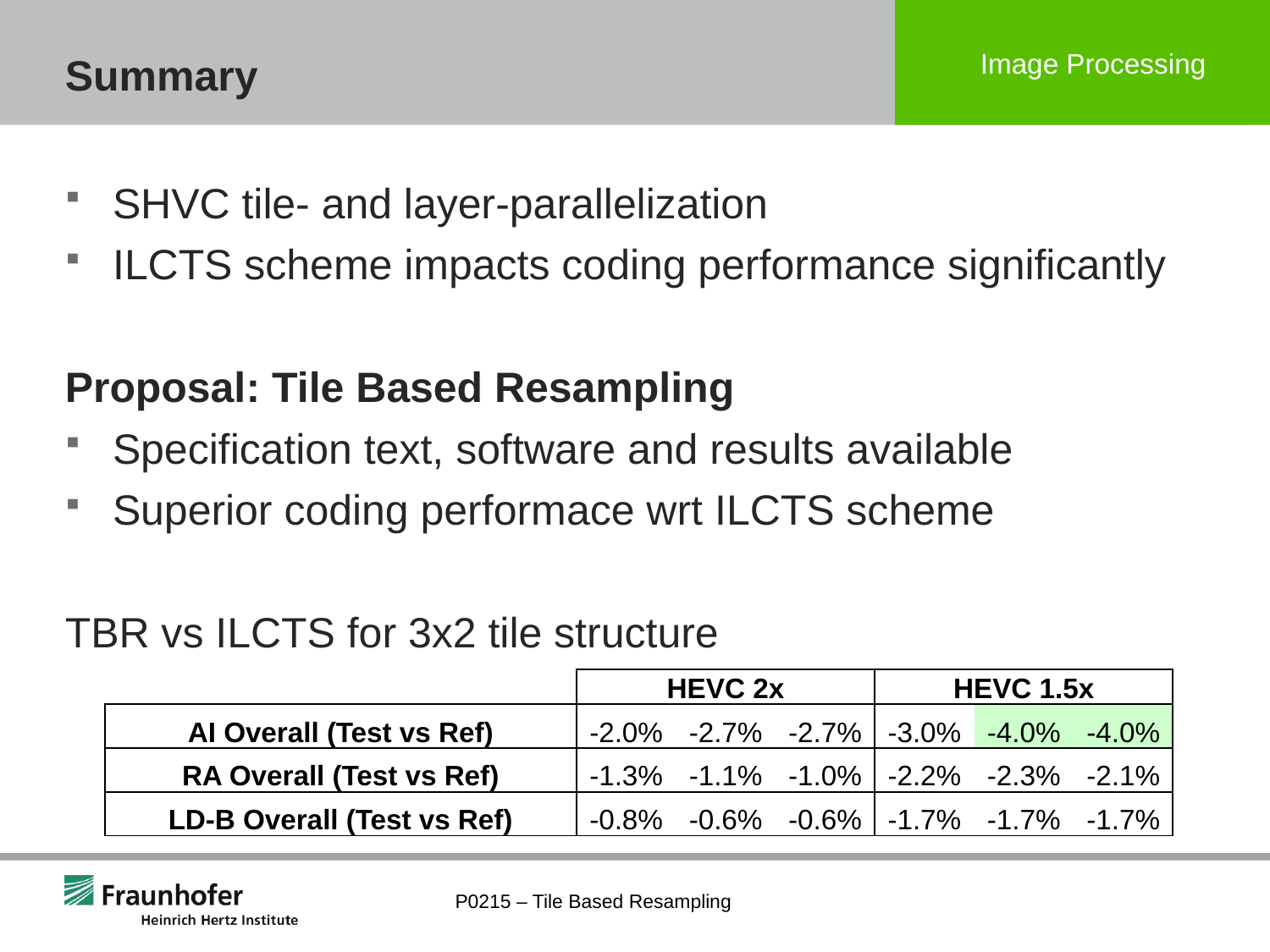

# Summary
SHVC tile- and layer-parallelization
ILCTS scheme impacts coding performance significantly

Proposal: Tile Based Resampling
Specification text, software and results available
Superior coding performace wrt ILCTS scheme

TBR vs ILCTS for 3x2 tile structure
|  | HEVC 2x |  |  | HEVC 1.5x |  |  |
| --- | --- | --- | --- | --- | --- | --- |
| AI Overall (Test vs Ref) | -2.0% | -2.7% | -2.7% | -3.0% | -4.0% | -4.0% |
| RA Overall (Test vs Ref) | -1.3% | -1.1% | -1.0% | -2.2% | -2.3% | -2.1% |
| LD-B Overall (Test vs Ref) | -0.8% | -0.6% | -0.6% | -1.7% | -1.7% | -1.7% |
P0215 – Tile Based Resampling